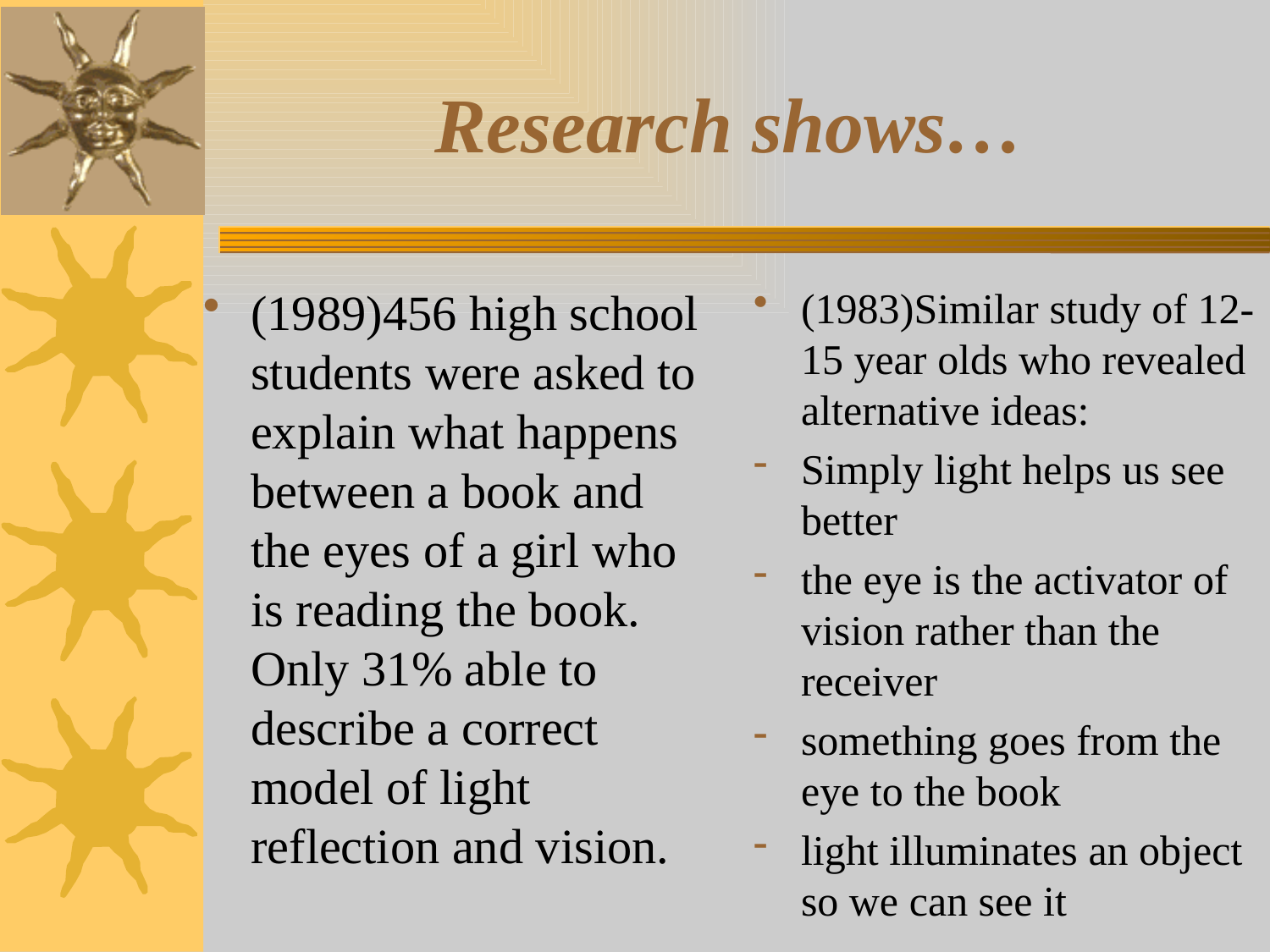

# Research shows…
(1989)456 high school students were asked to explain what happens between a book and the eyes of a girl who is reading the book. Only 31% able to describe a correct model of light reflection and vision.
(1983)Similar study of 12-15 year olds who revealed alternative ideas:
Simply light helps us see better
the eye is the activator of vision rather than the receiver
something goes from the  eye to the book
light illuminates an object so we can see it